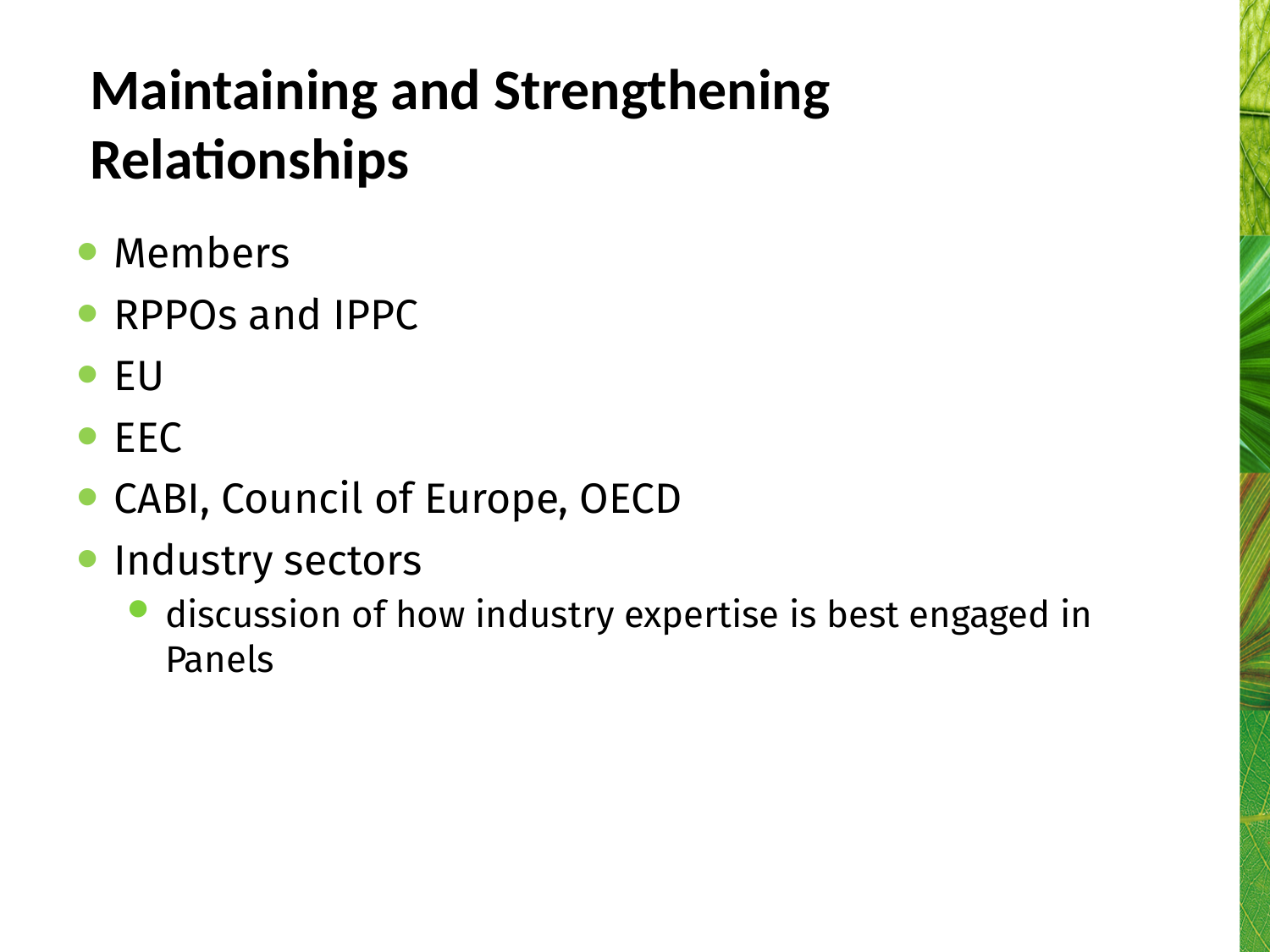

# Maintaining and Strengthening Relationships
Members
RPPOs and IPPC
EU
EEC
CABI, Council of Europe, OECD
Industry sectors
discussion of how industry expertise is best engaged in Panels